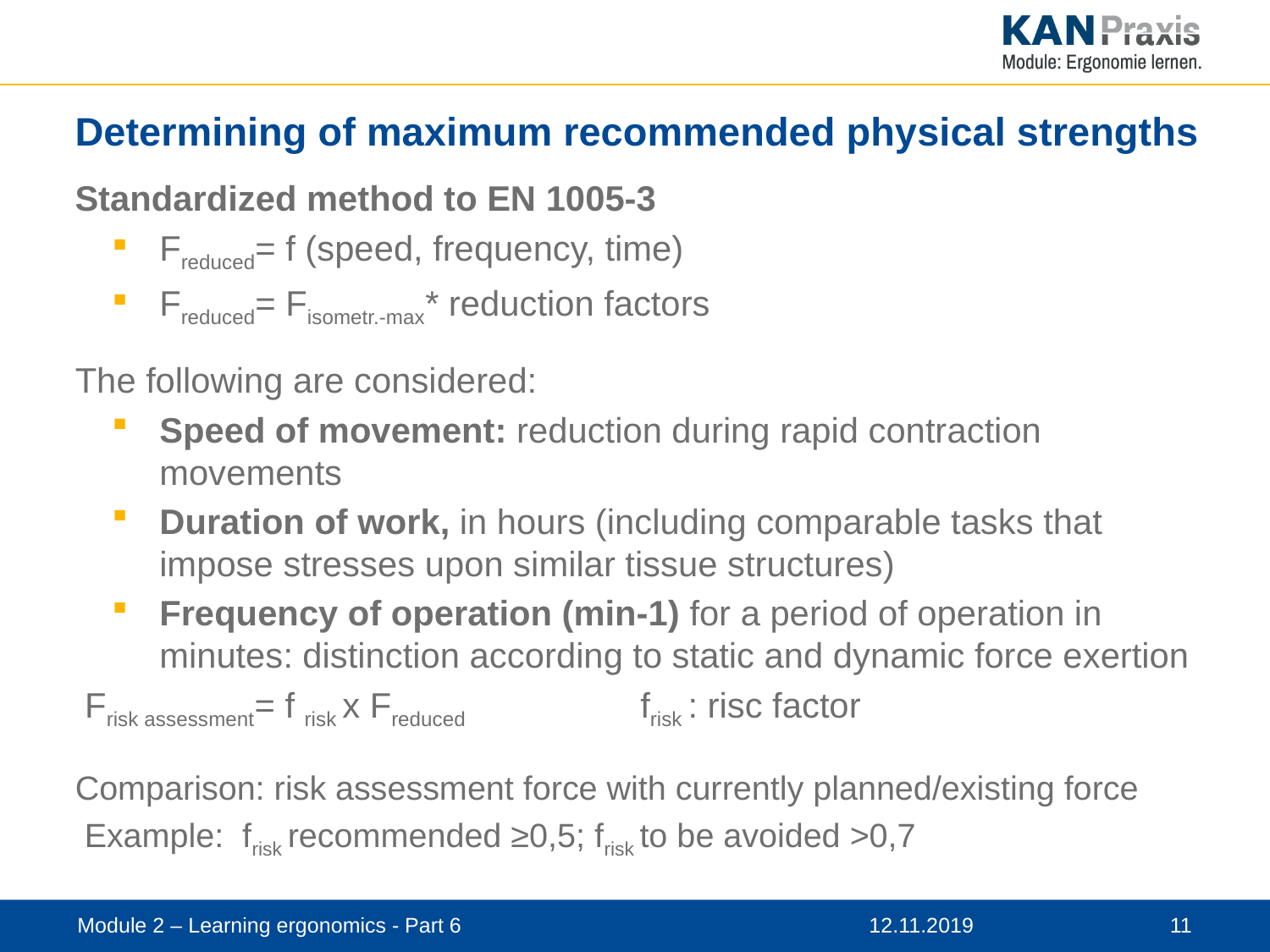

# Determining of maximum recommended physical strengths
Standardized method to EN 1005-3
Freduced= f (speed, frequency, time)
Freduced= Fisometr.-max* reduction factors
The following are considered:
Speed of movement: reduction during rapid contraction movements
Duration of work, in hours (including comparable tasks that impose stresses upon similar tissue structures)
Frequency of operation (min-1) for a period of operation in minutes: distinction according to static and dynamic force exertion
 Frisk assessment= f risk x Freduced		 frisk : risc factor

Comparison: risk assessment force with currently planned/existing force
 Example:  frisk recommended ≥0,5; frisk to be avoided >0,7
Module 2 – Learning ergonomics - Part 6
12.11.2019
 11